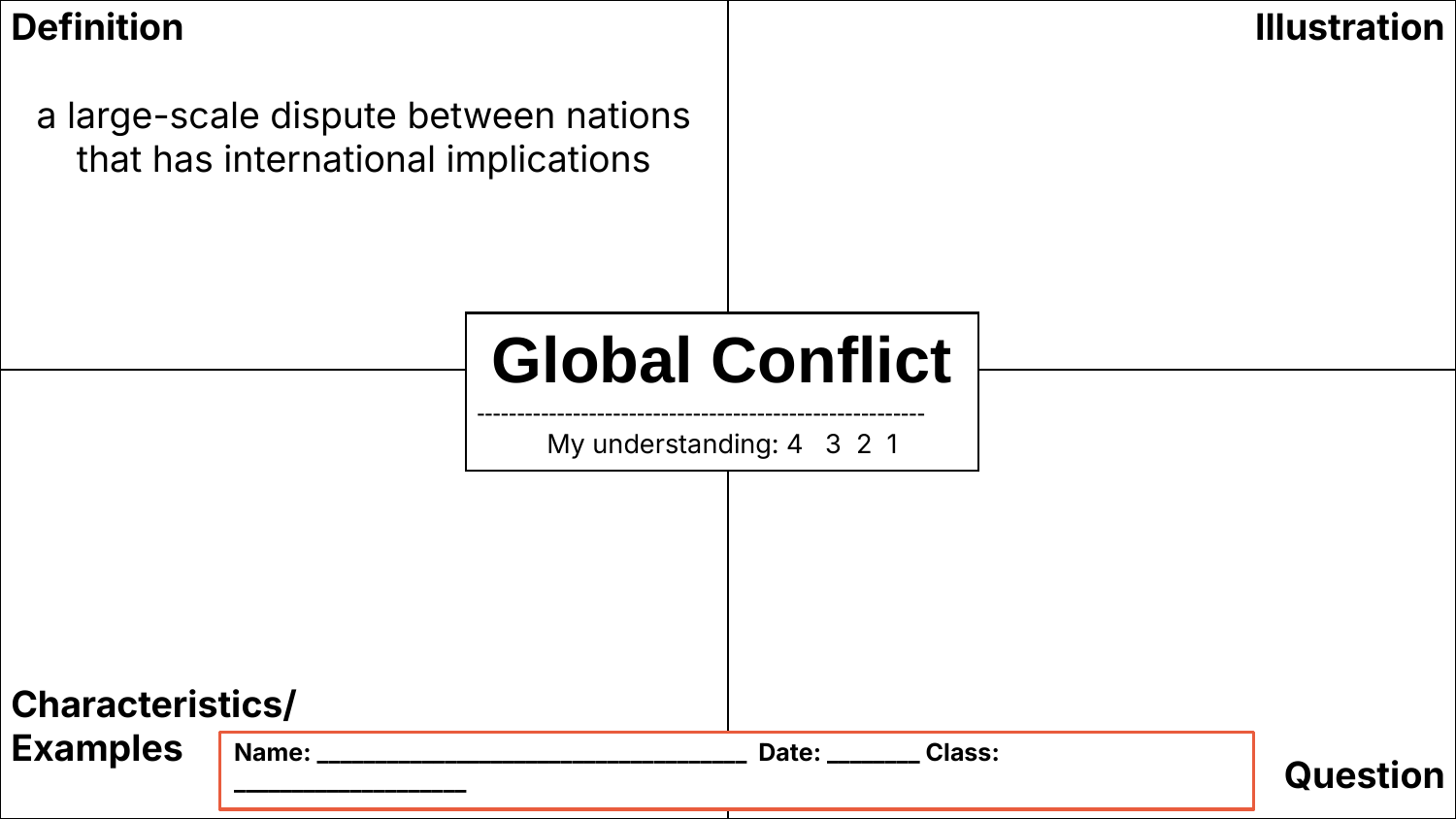

| Definition a large-scale dispute between nations that has international implications | Illustration |
| --- | --- |
| Characteristics/ Examples | Question |
Global Conflict
--------------------------------------------------------
My understanding: 4   3  2  1
Name: _____________________________________  Date: ________ Class: ____________________